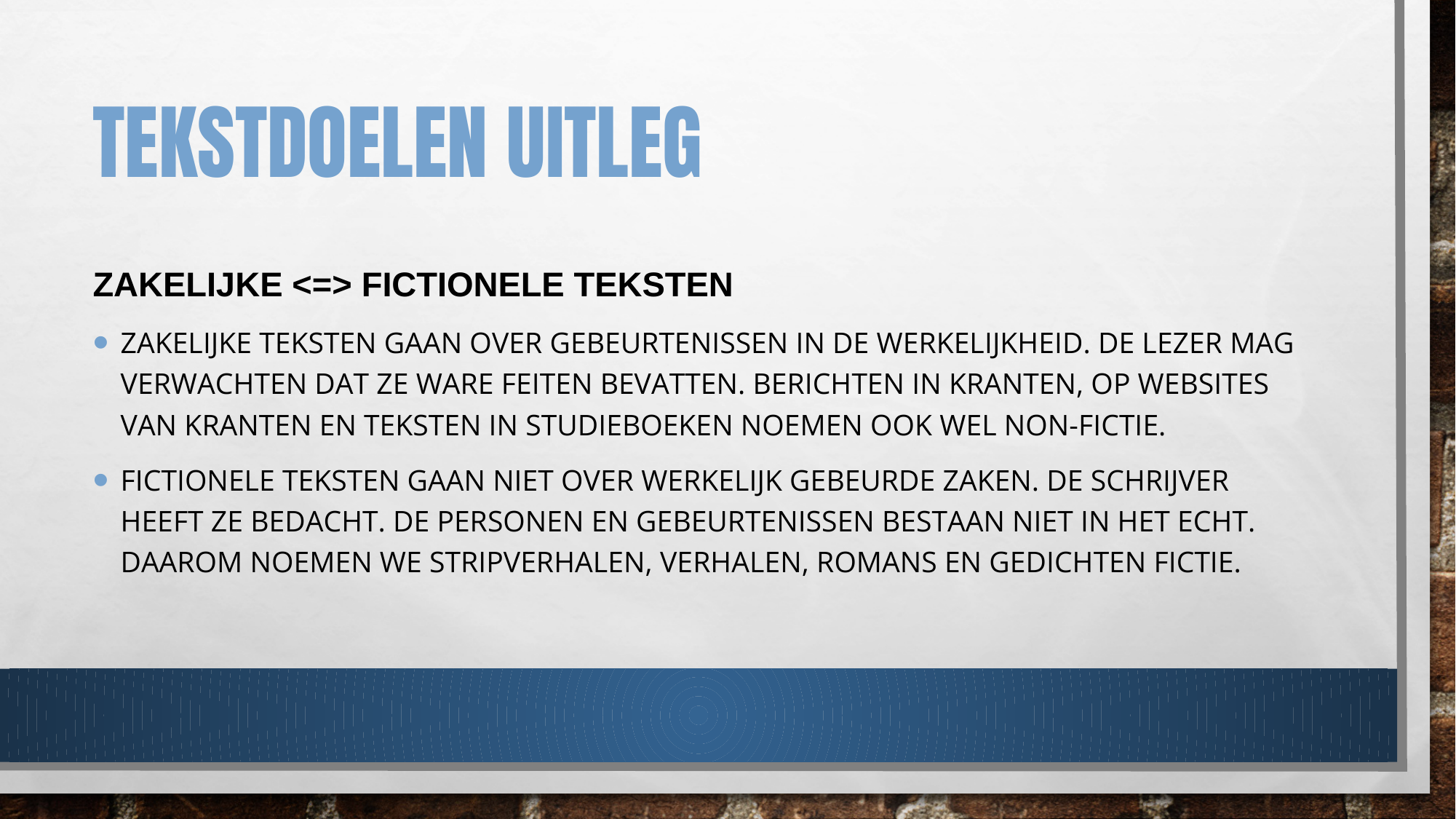

# Tekstdoelen uitleg
Zakelijke <=> fictionele teksten
Zakelijke teksten gaan over gebeurtenissen in de werkelijkheid. De lezer mag verwachten dat ze ware feiten bevatten. Berichten in kranten, op websites van kranten en teksten in studieboeken noemen ook wel non-fictie.
Fictionele teksten gaan niet over werkelijk gebeurde zaken. De schrijver heeft ze bedacht. De personen en gebeurtenissen bestaan niet in het echt. Daarom noemen we stripverhalen, verhalen, romans en gedichten fictie.